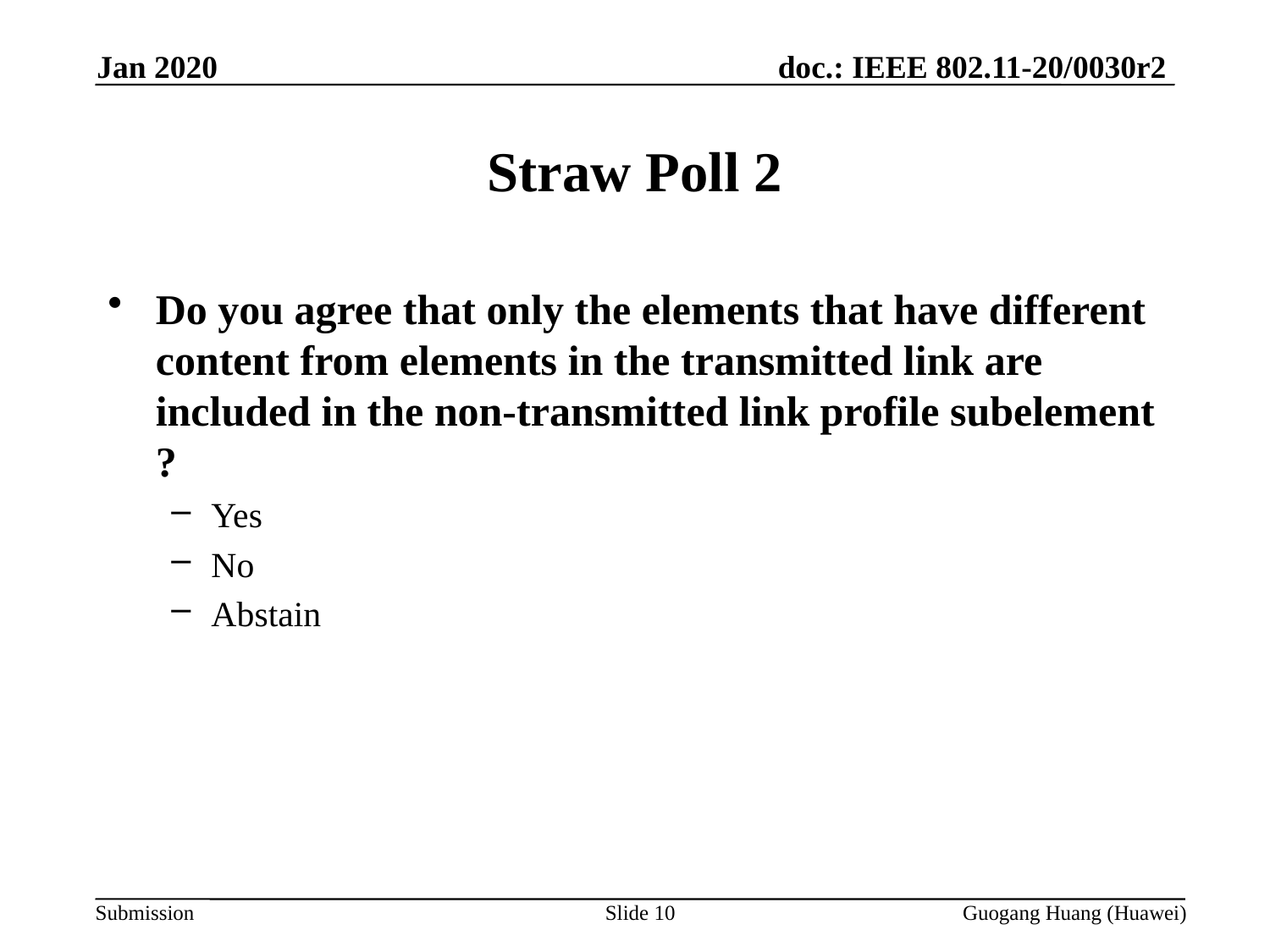

Jan 2020
Straw Poll 2
Do you agree that only the elements that have different content from elements in the transmitted link are included in the non-transmitted link profile subelement ?
Yes
No
Abstain

Slide 10
Guogang Huang (Huawei)